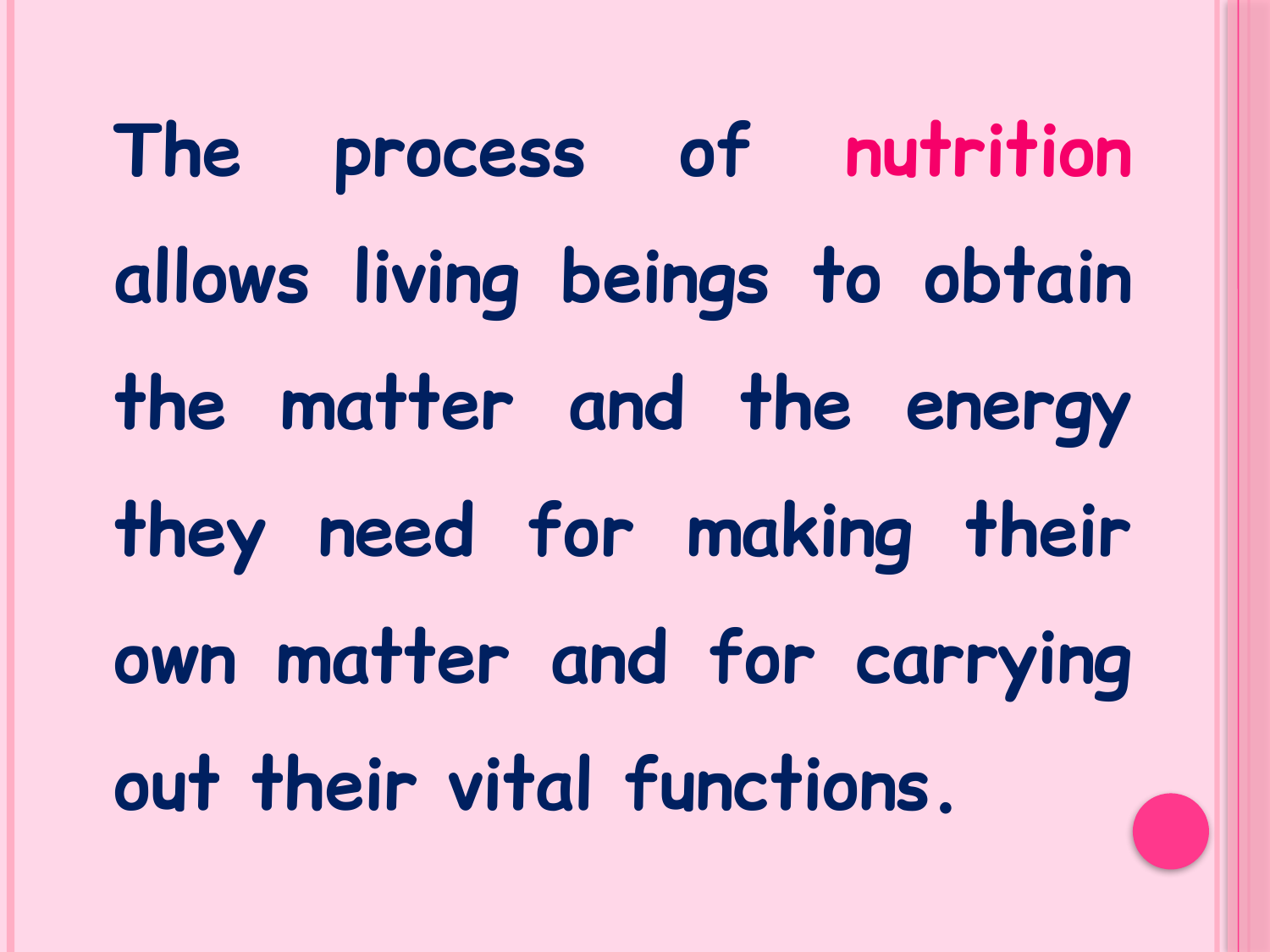

The process of nutrition allows living beings to obtain the matter and the energy they need for making their own matter and for carrying out their vital functions.